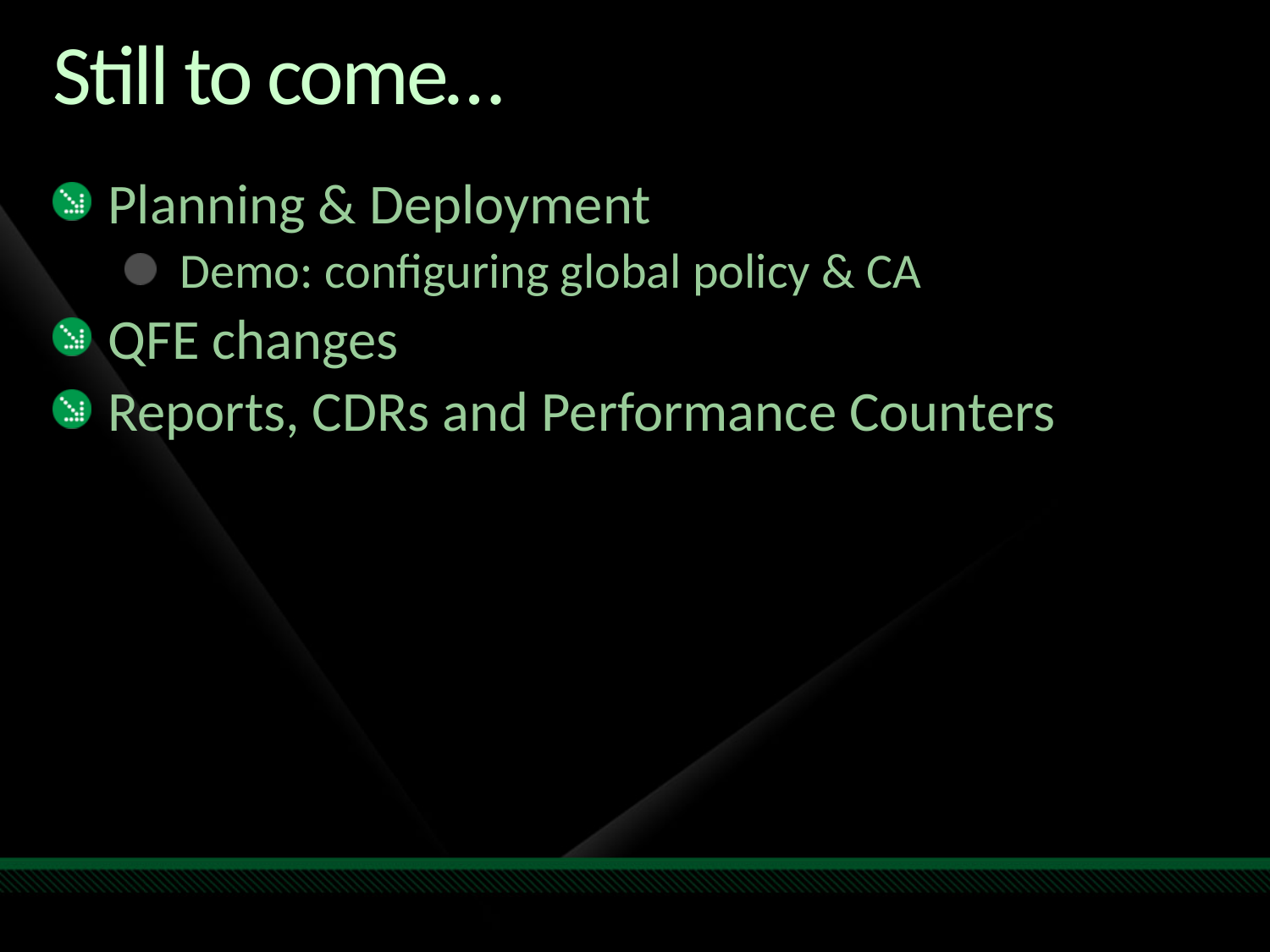

# Still to come…
Planning & Deployment
Demo: configuring global policy & CA
QFE changes
Reports, CDRs and Performance Counters